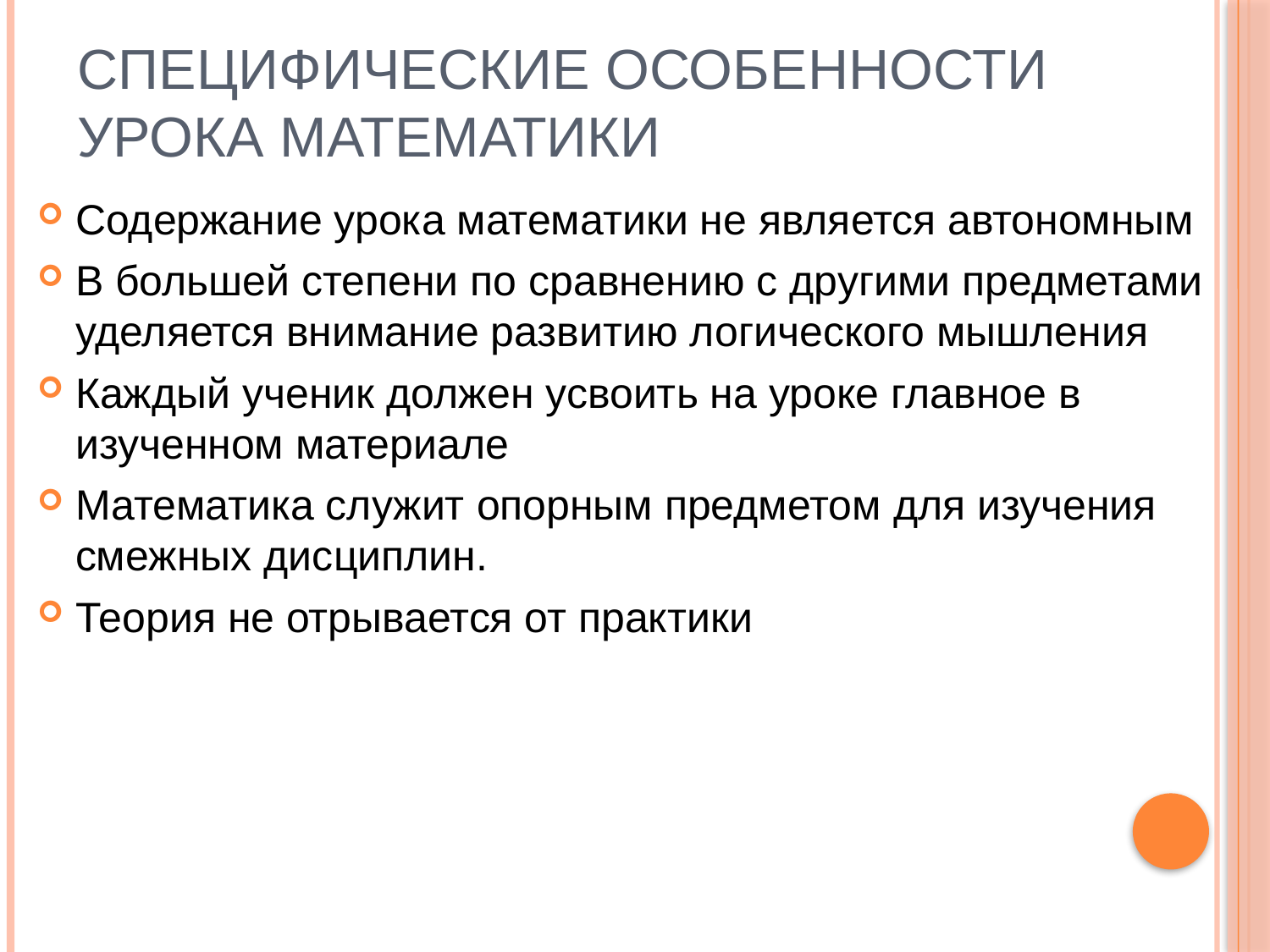

# Специфические особенности урока математики
Содержание урока математики не является автономным
В большей степени по сравнению с другими предметами уделяется внимание развитию логического мышления
Каждый ученик должен усвоить на уроке главное в изученном материале
Математика служит опорным предметом для изучения смежных дисциплин.
Теория не отрывается от практики